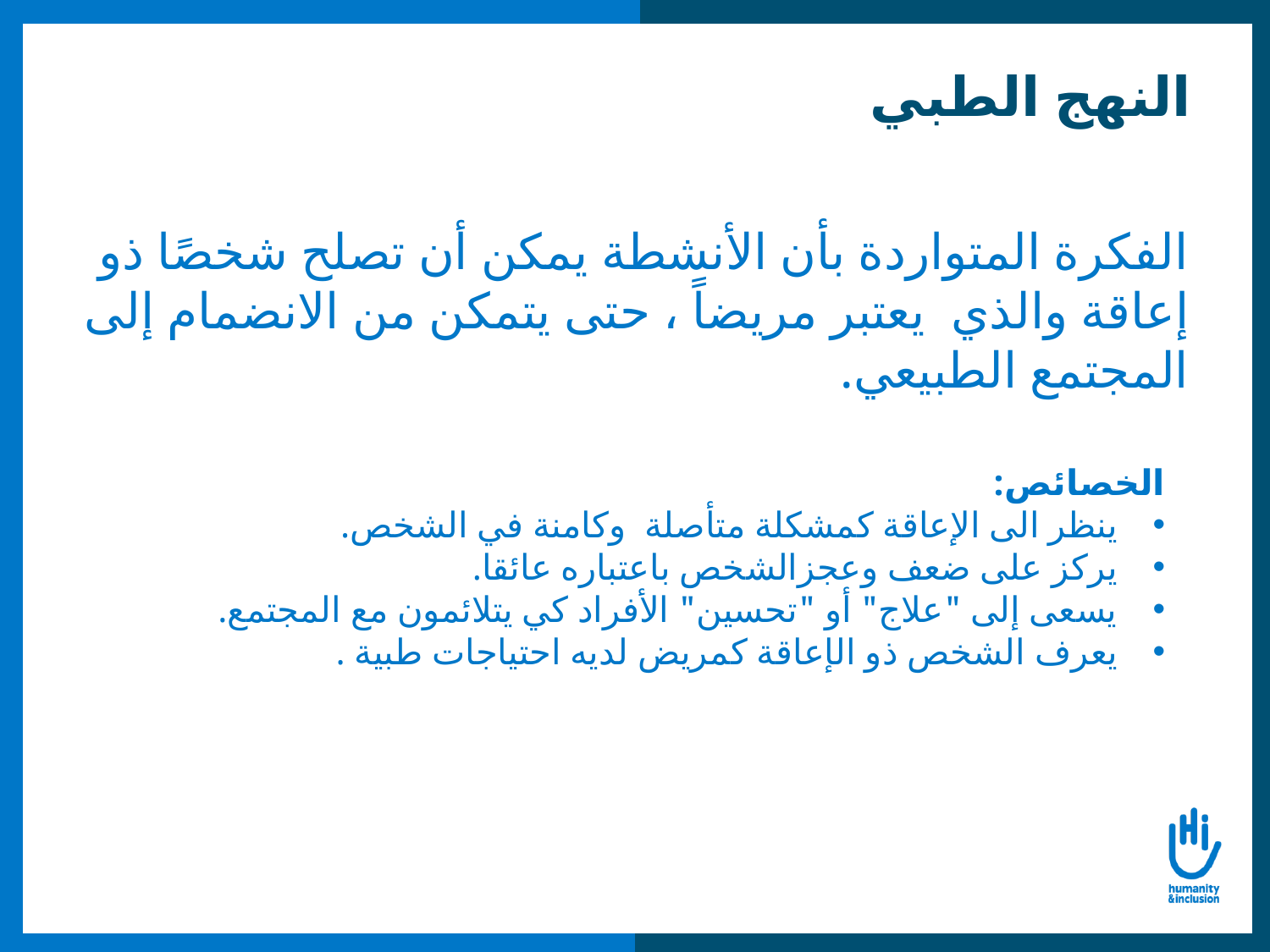

# النهج الطبي
الفكرة المتواردة بأن الأنشطة يمكن أن تصلح شخصًا ذو إعاقة والذي  يعتبر مريضاً ، حتى يتمكن من الانضمام إلى المجتمع الطبيعي.
الخصائص:
ينظر الى الإعاقة كمشكلة متأصلة  وكامنة في الشخص.
يركز على ضعف وعجزالشخص باعتباره عائقا.
يسعى إلى "علاج" أو "تحسين" الأفراد كي يتلائمون مع المجتمع.
يعرف الشخص ذو الإعاقة كمريض لديه احتياجات طبية .